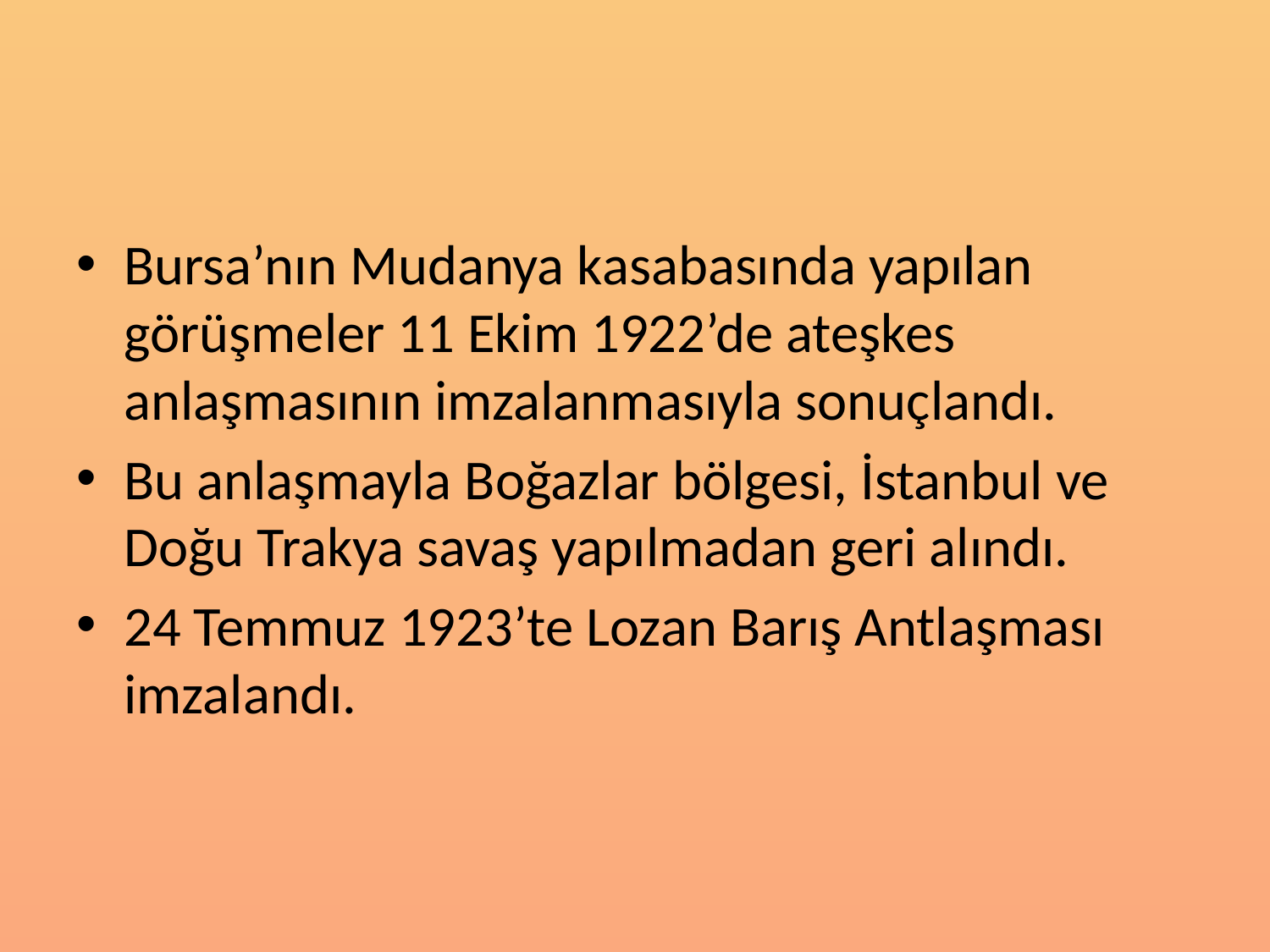

#
Bursa’nın Mudanya kasabasında yapılan görüşmeler 11 Ekim 1922’de ateşkes anlaşmasının imzalanmasıyla sonuçlandı.
Bu anlaşmayla Boğazlar bölgesi, İstanbul ve Doğu Trakya savaş yapılmadan geri alındı.
24 Temmuz 1923’te Lozan Barış Antlaşması imzalandı.